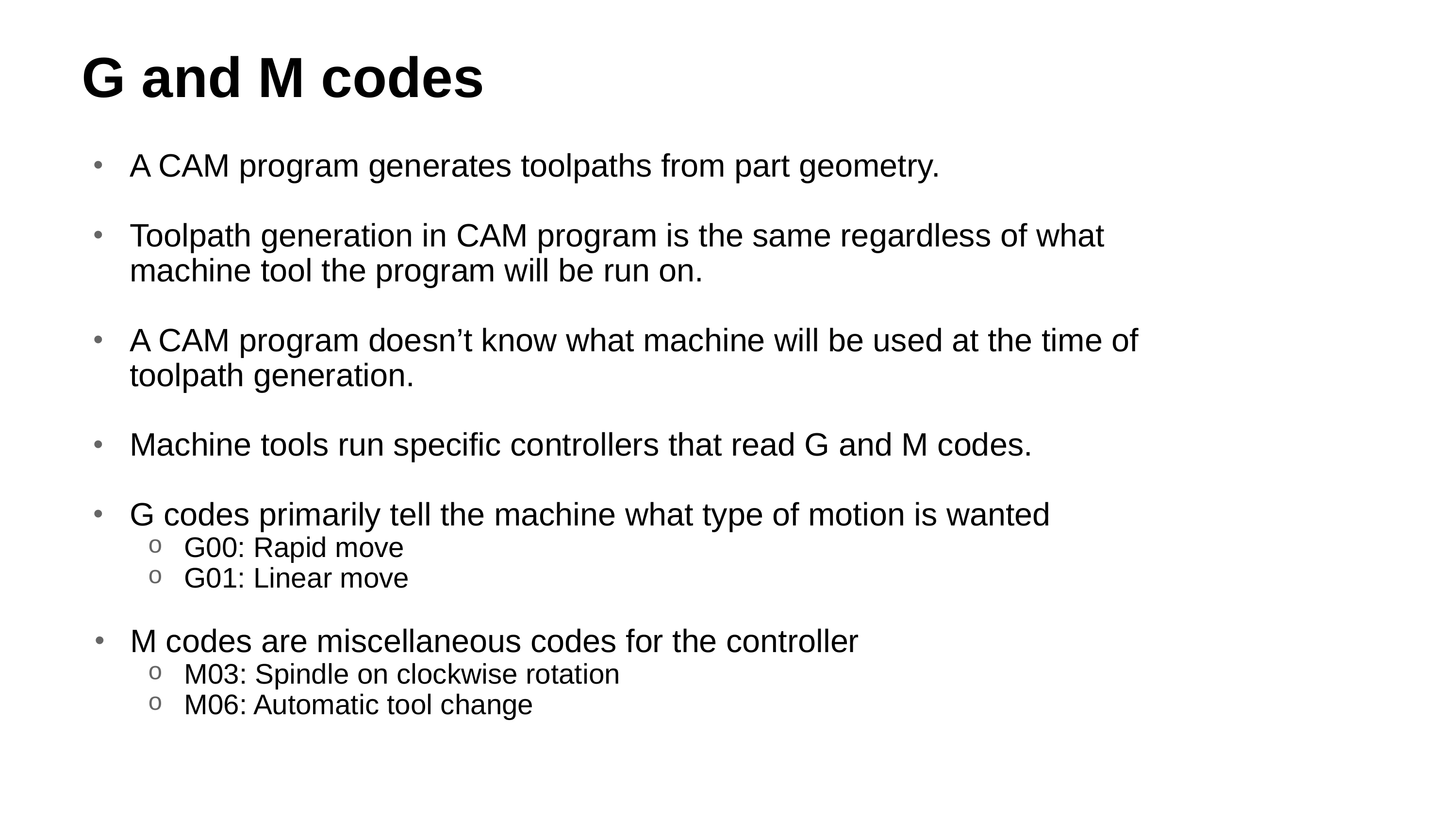

# G and M codes
A CAM program generates toolpaths from part geometry.

Toolpath generation in CAM program is the same regardless of what machine tool the program will be run on.

A CAM program doesn’t know what machine will be used at the time of toolpath generation.

Machine tools run specific controllers that read G and M codes.

G codes primarily tell the machine what type of motion is wanted
G00: Rapid move
G01: Linear move

M codes are miscellaneous codes for the controller
M03: Spindle on clockwise rotation
M06: Automatic tool change